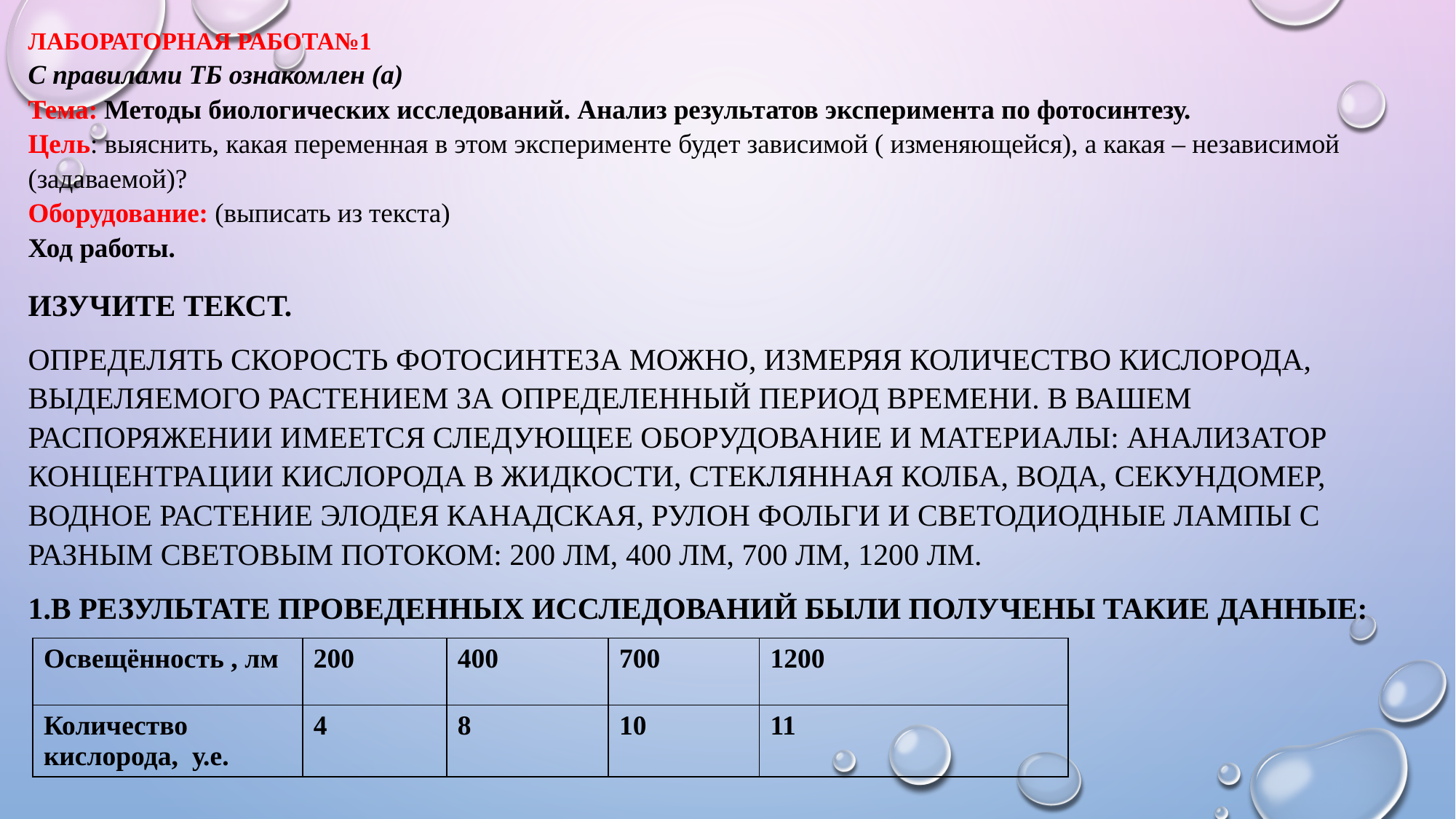

# Лабораторная работа№1 С правилами ТБ ознакомлен (а) Тема: Методы биологических исследований. Анализ результатов эксперимента по фотосинтезу. Цель: выяснить, какая переменная в этом эксперименте будет зависимой ( изменяющейся), а какая – независимой (задаваемой)? Оборудование: (выписать из текста) Ход работы.
Изучите текст.
Определять скорость фотосинтеза можно, измеряя количество кислорода, выделяемого растением за определенный период времени. В вашем распоряжении имеется следующее оборудование и материалы: анализатор концентрации кислорода в жидкости, стеклянная колба, вода, секундомер, водное растение элодея канадская, рулон фольги и светодиодные лампы с разным световым потоком: 200 лм, 400 лм, 700 лм, 1200 лм.
1.В результате проведенных исследований были получены такие данные:

| Освещённость , лм | 200 | 400 | 700 | 1200 |
| --- | --- | --- | --- | --- |
| Количество кислорода, у.е. | 4 | 8 | 10 | 11 |